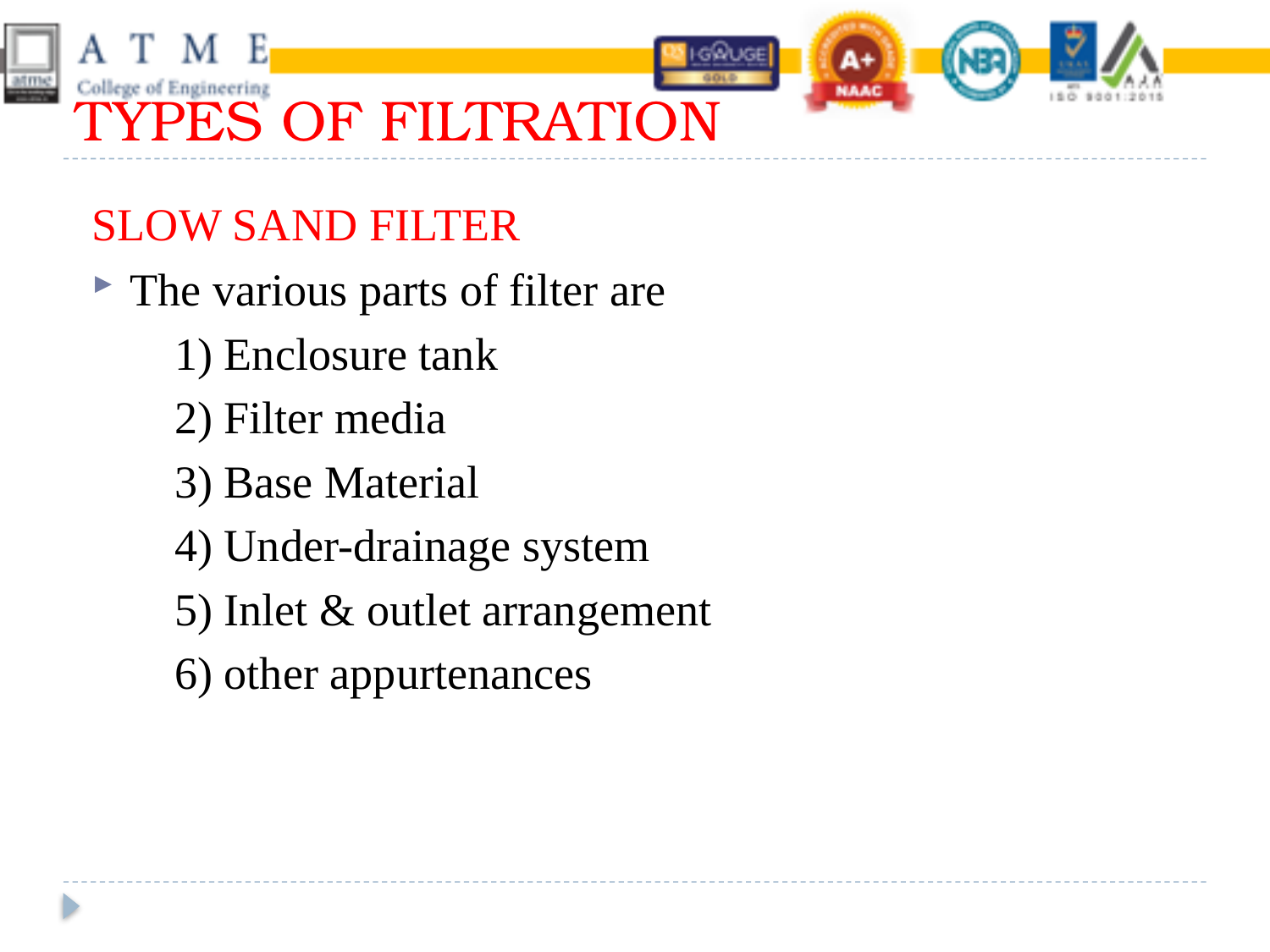

# TYPES OF FILTRATION
SLOW SAND FILTER
The various parts of filter are
1) Enclosure tank
2) Filter media
3) Base Material
4) Under-drainage system
5) Inlet & outlet arrangement
6) other appurtenances